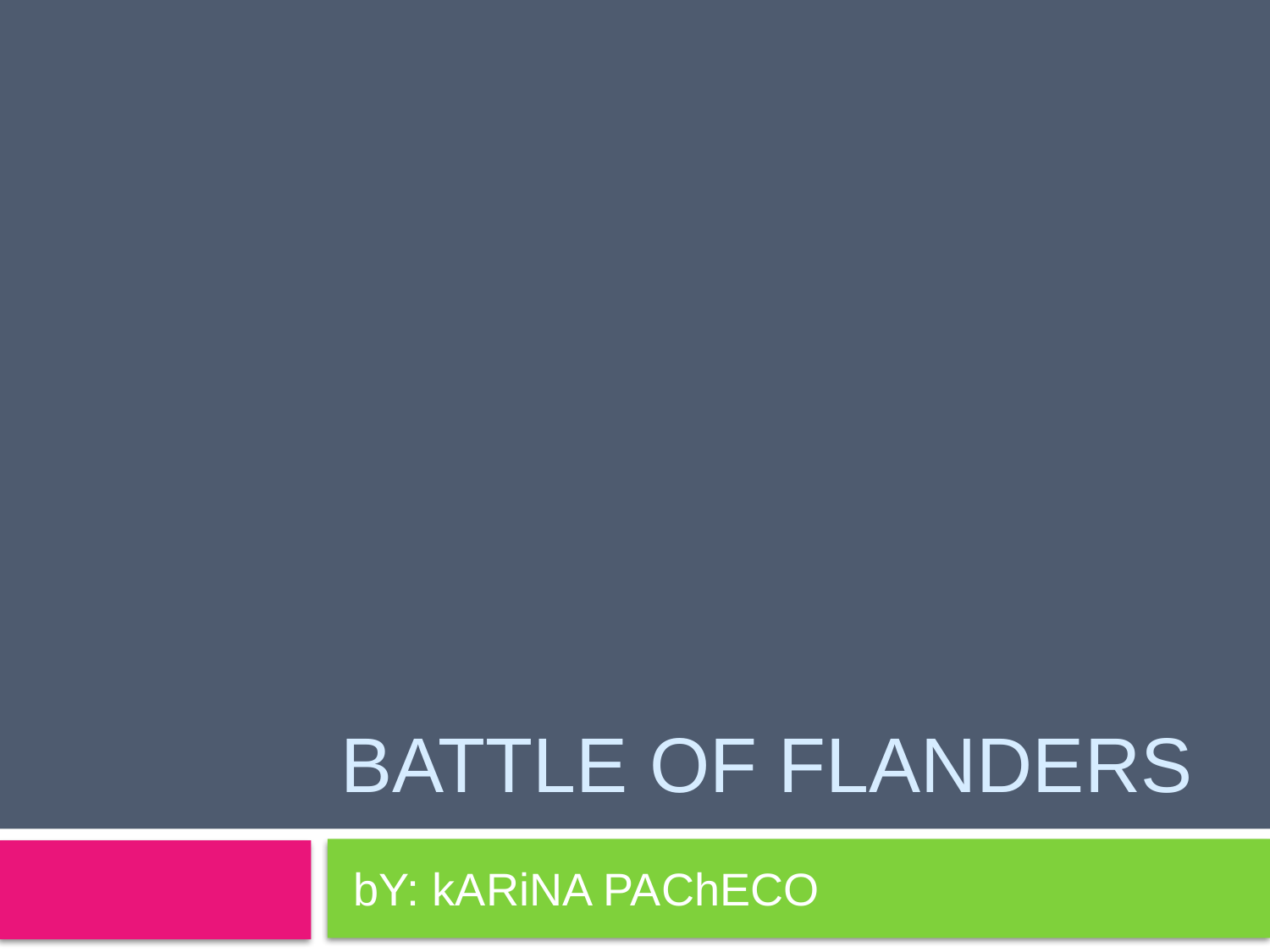

# Battle of Flanders
 bY: kARiNA PAChECO